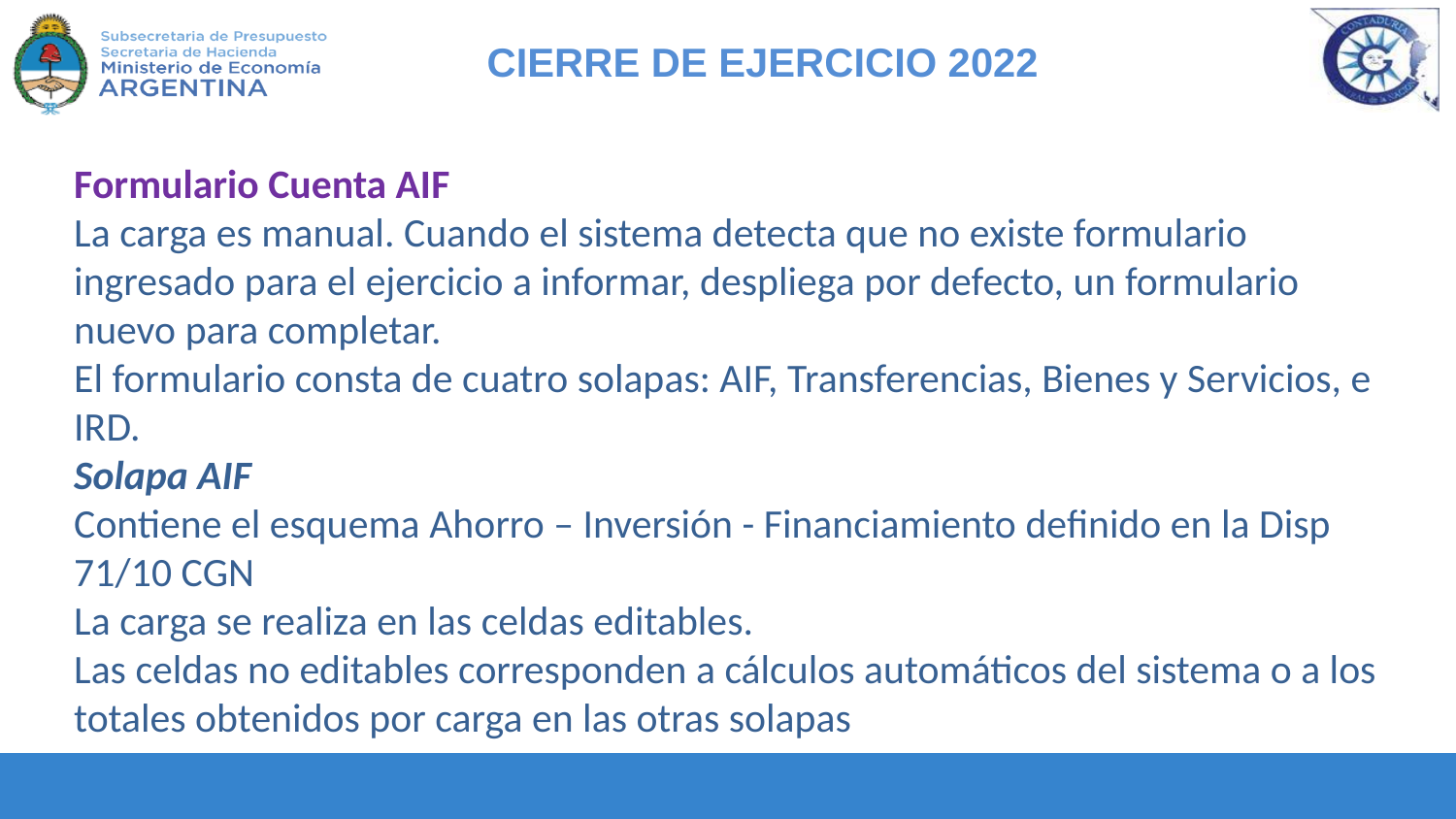

Formulario Cuenta AIF
La carga es manual. Cuando el sistema detecta que no existe formulario ingresado para el ejercicio a informar, despliega por defecto, un formulario nuevo para completar.
El formulario consta de cuatro solapas: AIF, Transferencias, Bienes y Servicios, e IRD.
Solapa AIF
Contiene el esquema Ahorro – Inversión - Financiamiento definido en la Disp 71/10 CGN
La carga se realiza en las celdas editables.
Las celdas no editables corresponden a cálculos automáticos del sistema o a los totales obtenidos por carga en las otras solapas